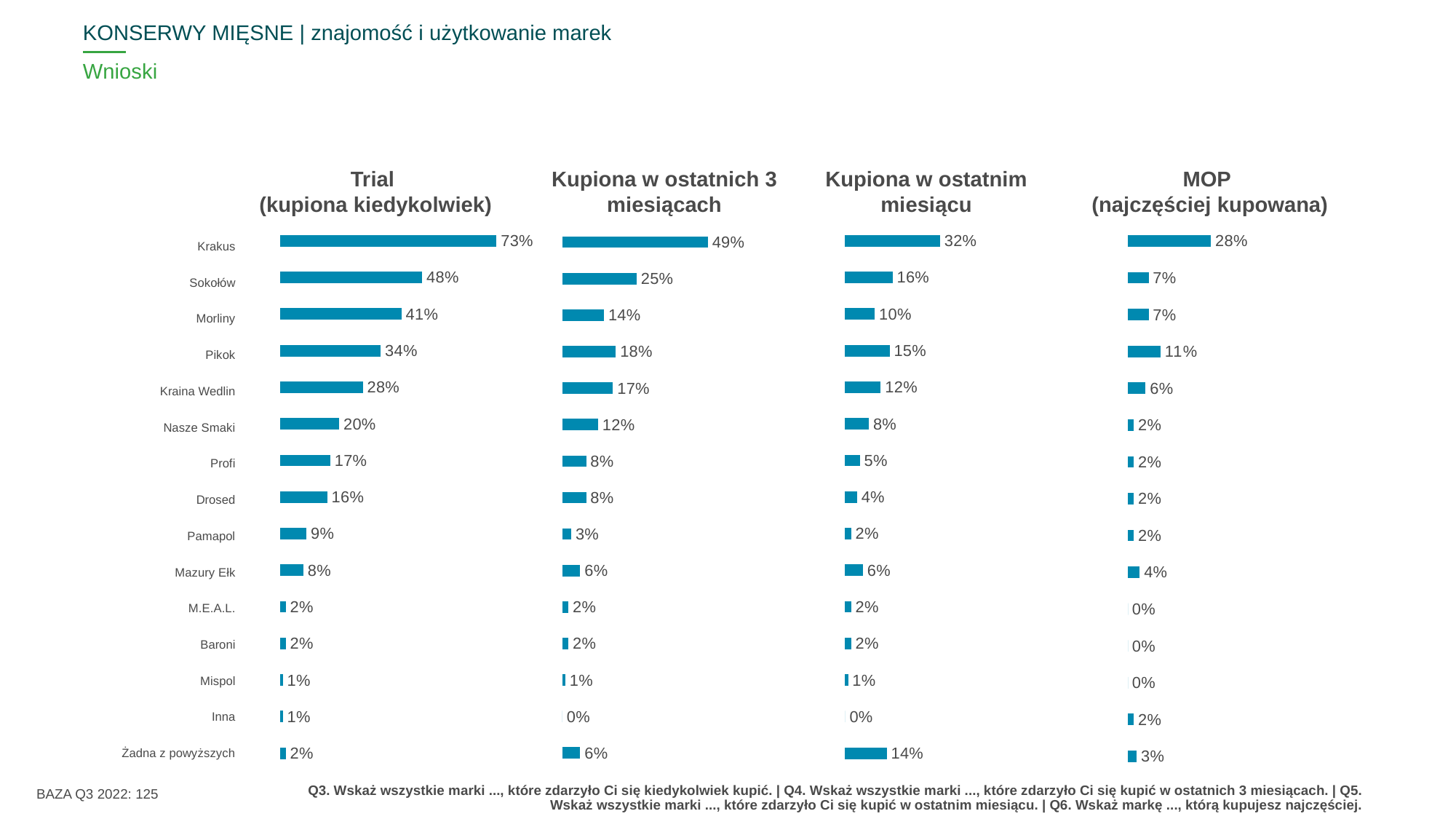

KONSERWY MIĘSNE | znajomość i użytkowanie marek
# Wnioski
Trial
(kupiona kiedykolwiek)
Kupiona w ostatnich 3 miesiącach
Kupiona w ostatnim miesiącu
MOP
(najczęściej kupowana)
| ^DELROW^ |
| --- |
| Krakus |
| Sokołów |
| Morliny |
| Pikok |
| Kraina Wedlin |
| Nasze Smaki |
| Profi |
| Drosed |
| Pamapol |
| Mazury Ełk |
| M.E.A.L. |
| Baroni |
| Mispol |
| Inna |
| Żadna z powyższych |

### Chart

| Category | MOP |
|---|---|
| Krakus | 0.28 |
| Sokołów | 0.07 |
| Morliny | 0.07 |
| Pikok | 0.11 |
| Kraina Wedlin | 0.06 |
| Nasze Smaki | 0.02 |
| Profi | 0.02 |
| Drosed | 0.02 |
| Pamapol | 0.02 |
| Mazury Ełk | 0.04 |
| M.E.A.L. | 0.0 |
| Baroni | 0.0 |
| Mispol | 0.0 |
| Inna | 0.02 |
| Żadna z powyższych | 0.03 |

### Chart

| Category | last 3m |
|---|---|
| Krakus | 0.49 |
| Sokołów | 0.25 |
| Morliny | 0.14 |
| Pikok | 0.18 |
| Kraina Wedlin | 0.17 |
| Nasze Smaki | 0.12 |
| Profi | 0.08 |
| Drosed | 0.08 |
| Pamapol | 0.03 |
| Mazury Ełk | 0.06 |
| M.E.A.L. | 0.02 |
| Baroni | 0.02 |
| Mispol | 0.01 |
| Inna | 0.0 |
| Żadna z powyższych | 0.06 |

### Chart

| Category | last m |
|---|---|
| Krakus | 0.32 |
| Sokołów | 0.16 |
| Morliny | 0.1 |
| Pikok | 0.15 |
| Kraina Wedlin | 0.12 |
| Nasze Smaki | 0.08 |
| Profi | 0.05 |
| Drosed | 0.04 |
| Pamapol | 0.02 |
| Mazury Ełk | 0.06 |
| M.E.A.L. | 0.02 |
| Baroni | 0.02 |
| Mispol | 0.01 |
| Inna | 0.0 |
| Żadna z powyższych | 0.14 |

### Chart

| Category | trial |
|---|---|
| Krakus | 0.73 |
| Sokołów | 0.48 |
| Morliny | 0.41 |
| Pikok | 0.34 |
| Kraina Wedlin | 0.28 |
| Nasze Smaki | 0.2 |
| Profi | 0.17 |
| Drosed | 0.16 |
| Pamapol | 0.09 |
| Mazury Ełk | 0.08 |
| M.E.A.L. | 0.02 |
| Baroni | 0.02 |
| Mispol | 0.01 |
| Inna | 0.01 |
| Żadna z powyższych | 0.02 |

BAZA Q3 2022: 125
Q3. Wskaż wszystkie marki ..., które zdarzyło Ci się kiedykolwiek kupić. | Q4. Wskaż wszystkie marki ..., które zdarzyło Ci się kupić w ostatnich 3 miesiącach. | Q5. Wskaż wszystkie marki ..., które zdarzyło Ci się kupić w ostatnim miesiącu. | Q6. Wskaż markę ..., którą kupujesz najczęściej.